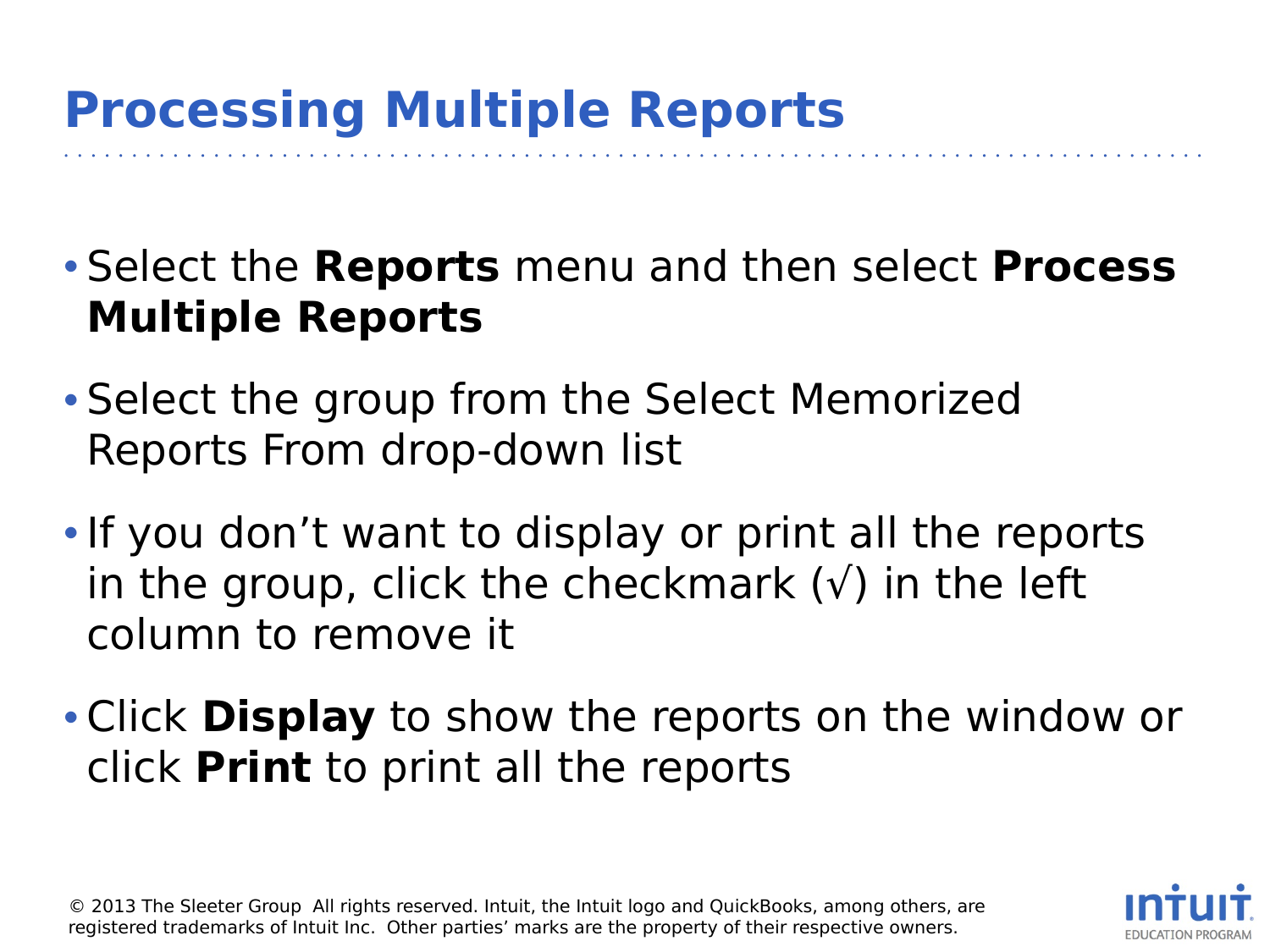

# Processing Multiple Reports
Select the Reports menu and then select Process Multiple Reports
Select the group from the Select Memorized Reports From drop-down list
If you don’t want to display or print all the reports in the group, click the checkmark (√) in the left column to remove it
Click Display to show the reports on the window or click Print to print all the reports